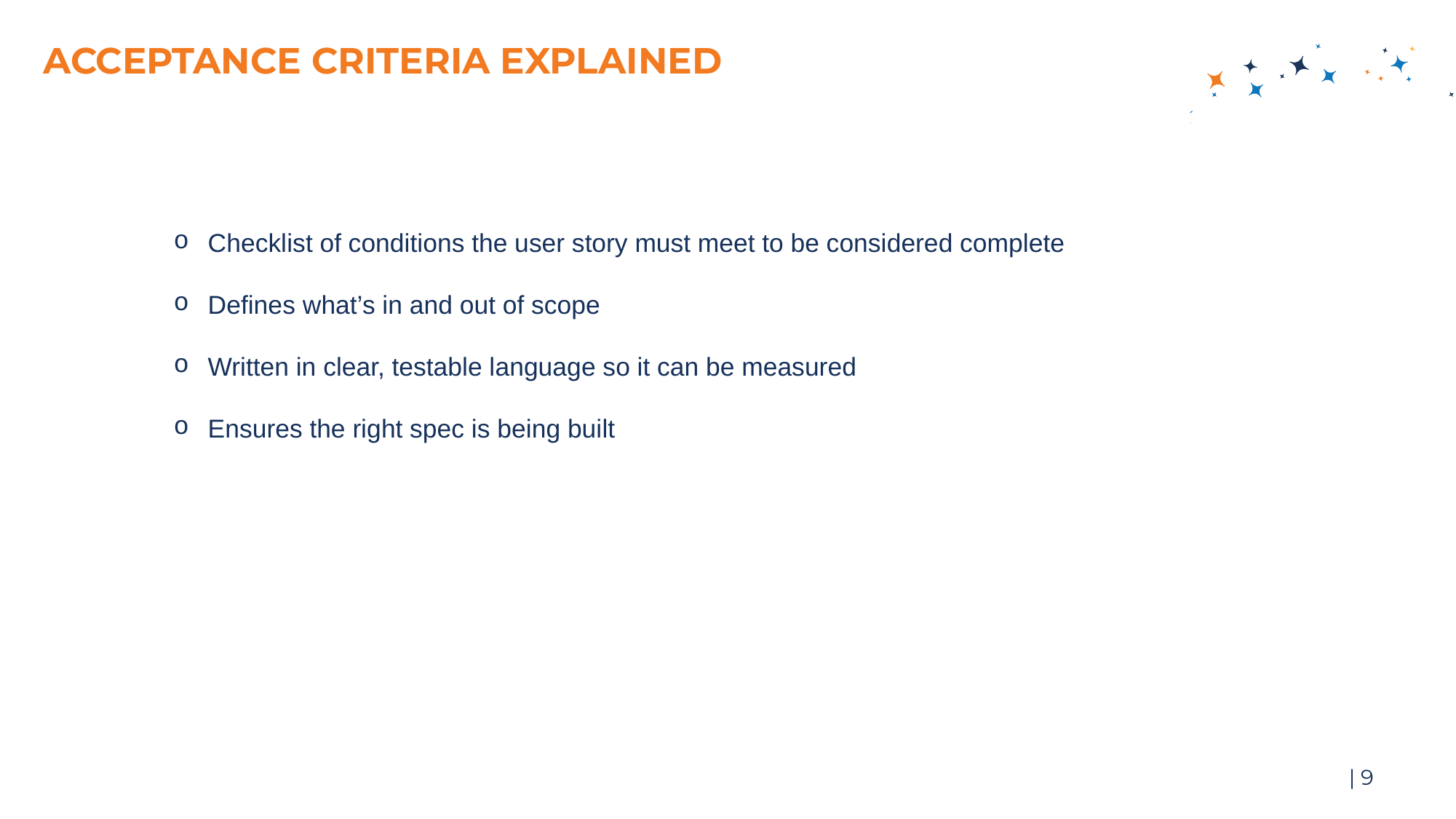

# ACCEPTANCE CRITERIA EXPLAINED
Checklist of conditions the user story must meet to be considered complete
Defines what’s in and out of scope
Written in clear, testable language so it can be measured
Ensures the right spec is being built